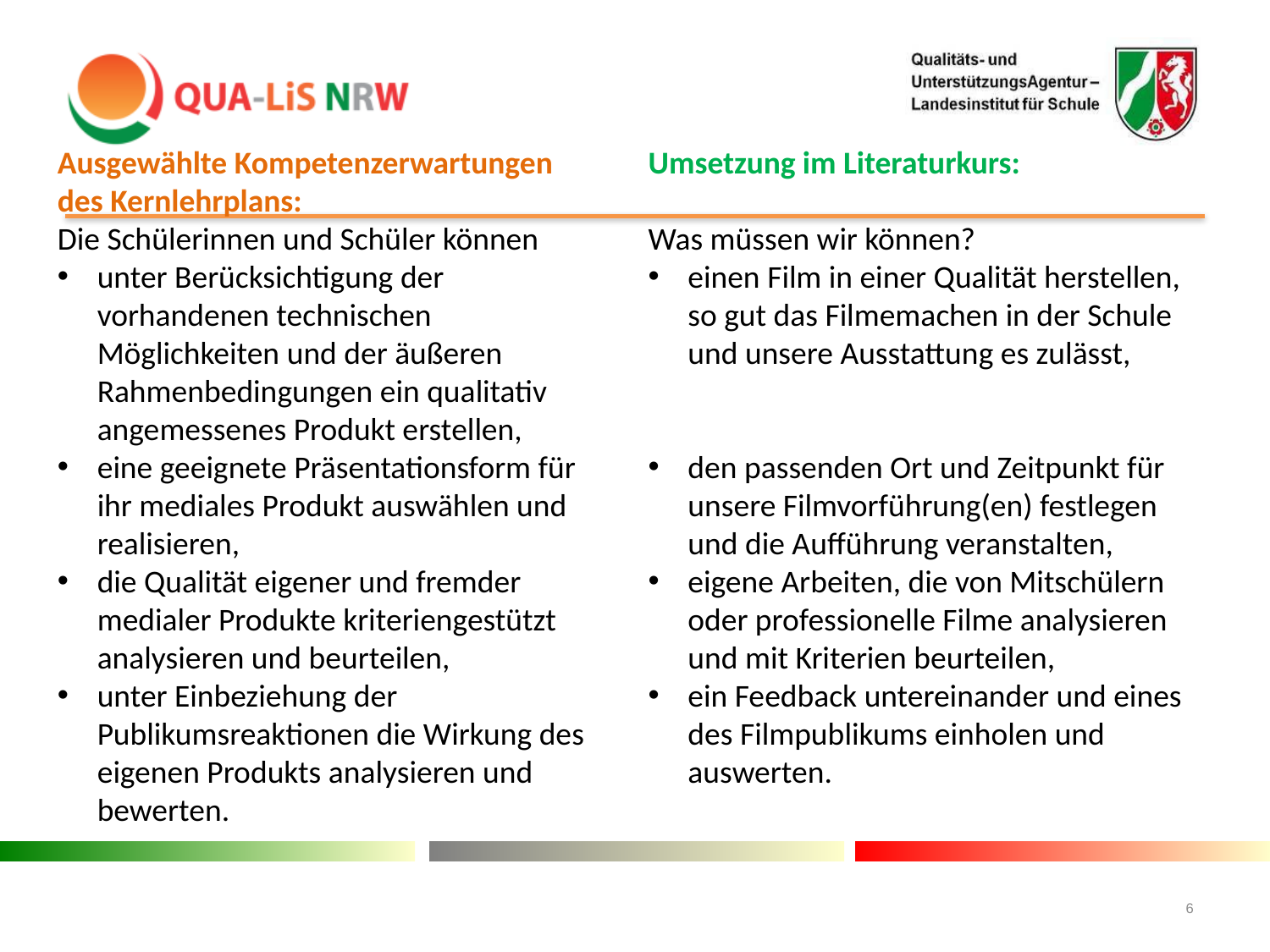

Ausgewählte Kompetenzerwartungen des Kernlehrplans:
Die Schülerinnen und Schüler können
unter Berücksichtigung der vorhandenen technischen Möglichkeiten und der äußeren Rahmenbedingungen ein qualitativ angemessenes Produkt erstellen,
eine geeignete Präsentationsform für ihr mediales Produkt auswählen und realisieren,
die Qualität eigener und fremder medialer Produkte kriteriengestützt analysieren und beurteilen,
unter Einbeziehung der Publikumsreaktionen die Wirkung des eigenen Produkts analysieren und bewerten.
Umsetzung im Literaturkurs:

Was müssen wir können?
einen Film in einer Qualität herstellen, so gut das Filmemachen in der Schule und unsere Ausstattung es zulässt,

den passenden Ort und Zeitpunkt für unsere Filmvorführung(en) festlegen und die Aufführung veranstalten,
eigene Arbeiten, die von Mitschülern oder professionelle Filme analysieren und mit Kriterien beurteilen,
ein Feedback untereinander und eines des Filmpublikums einholen und auswerten.
6